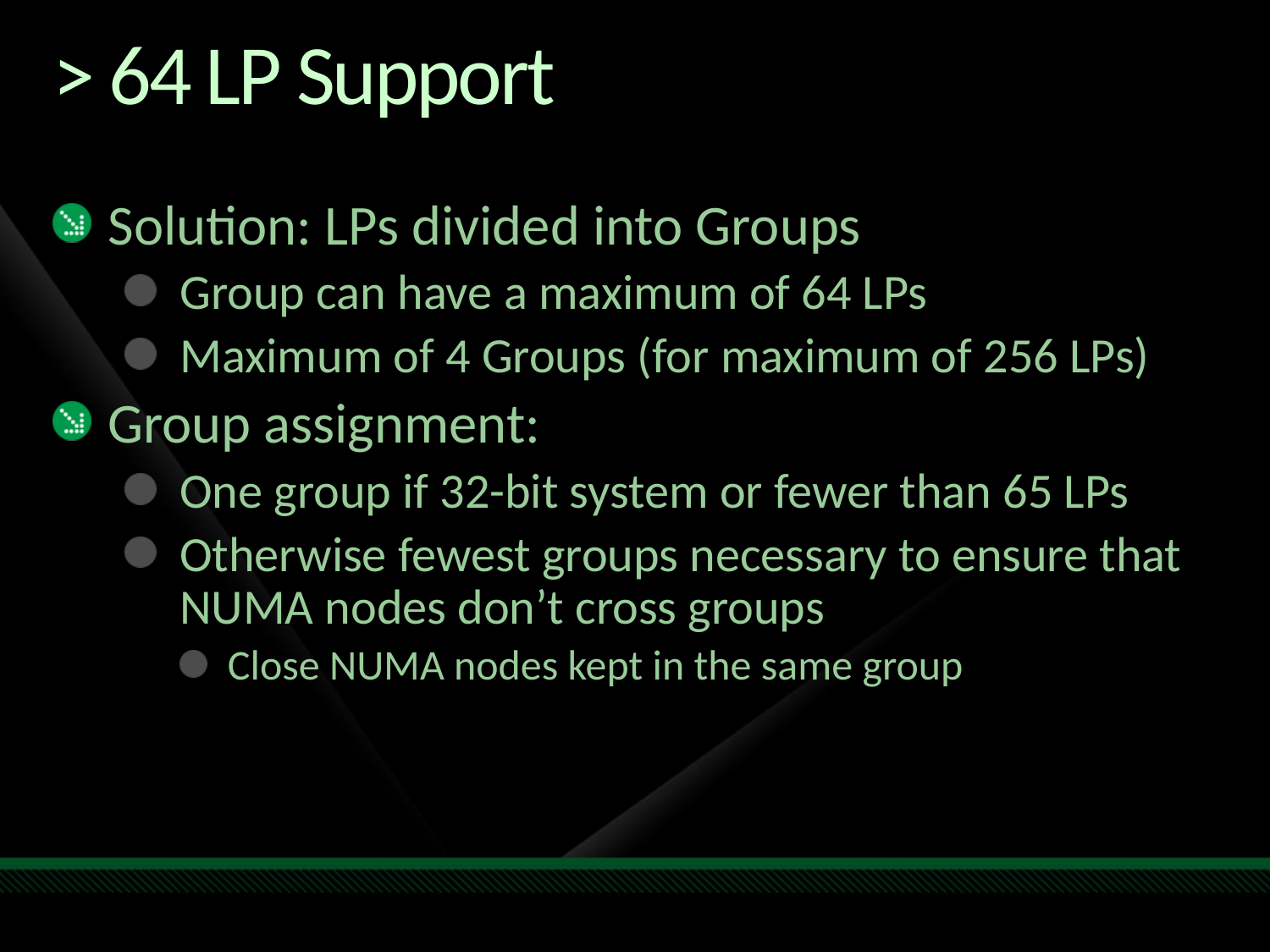

# > 64 LP Support
Solution: LPs divided into Groups
Group can have a maximum of 64 LPs
Maximum of 4 Groups (for maximum of 256 LPs)
Group assignment:
One group if 32-bit system or fewer than 65 LPs
Otherwise fewest groups necessary to ensure that NUMA nodes don’t cross groups
Close NUMA nodes kept in the same group